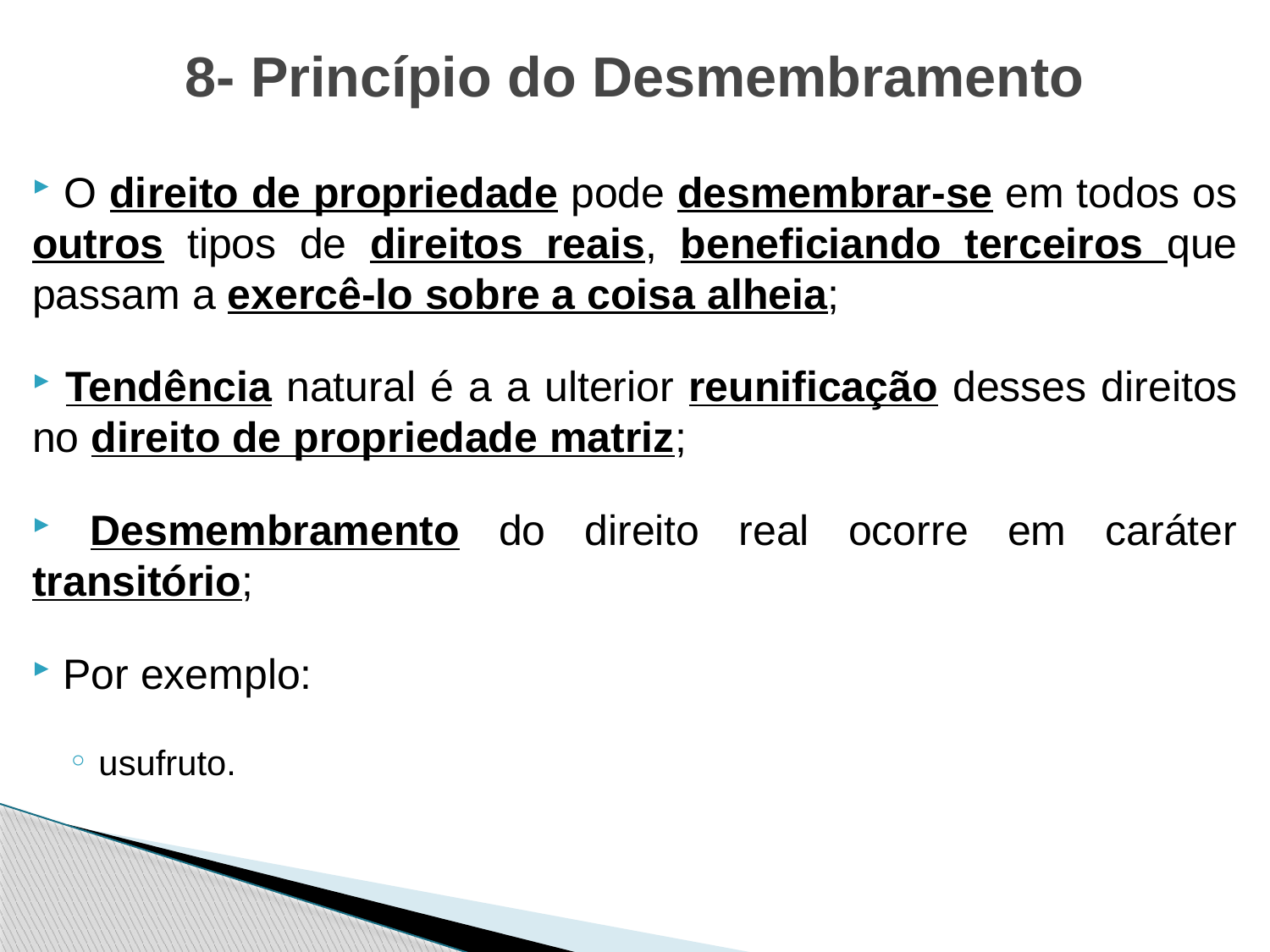

8- Princípio do Desmembramento
 O direito de propriedade pode desmembrar-se em todos os outros tipos de direitos reais, beneficiando terceiros que passam a exercê-lo sobre a coisa alheia;
 Tendência natural é a a ulterior reunificação desses direitos no direito de propriedade matriz;
 Desmembramento do direito real ocorre em caráter transitório;
 Por exemplo:
 usufruto.